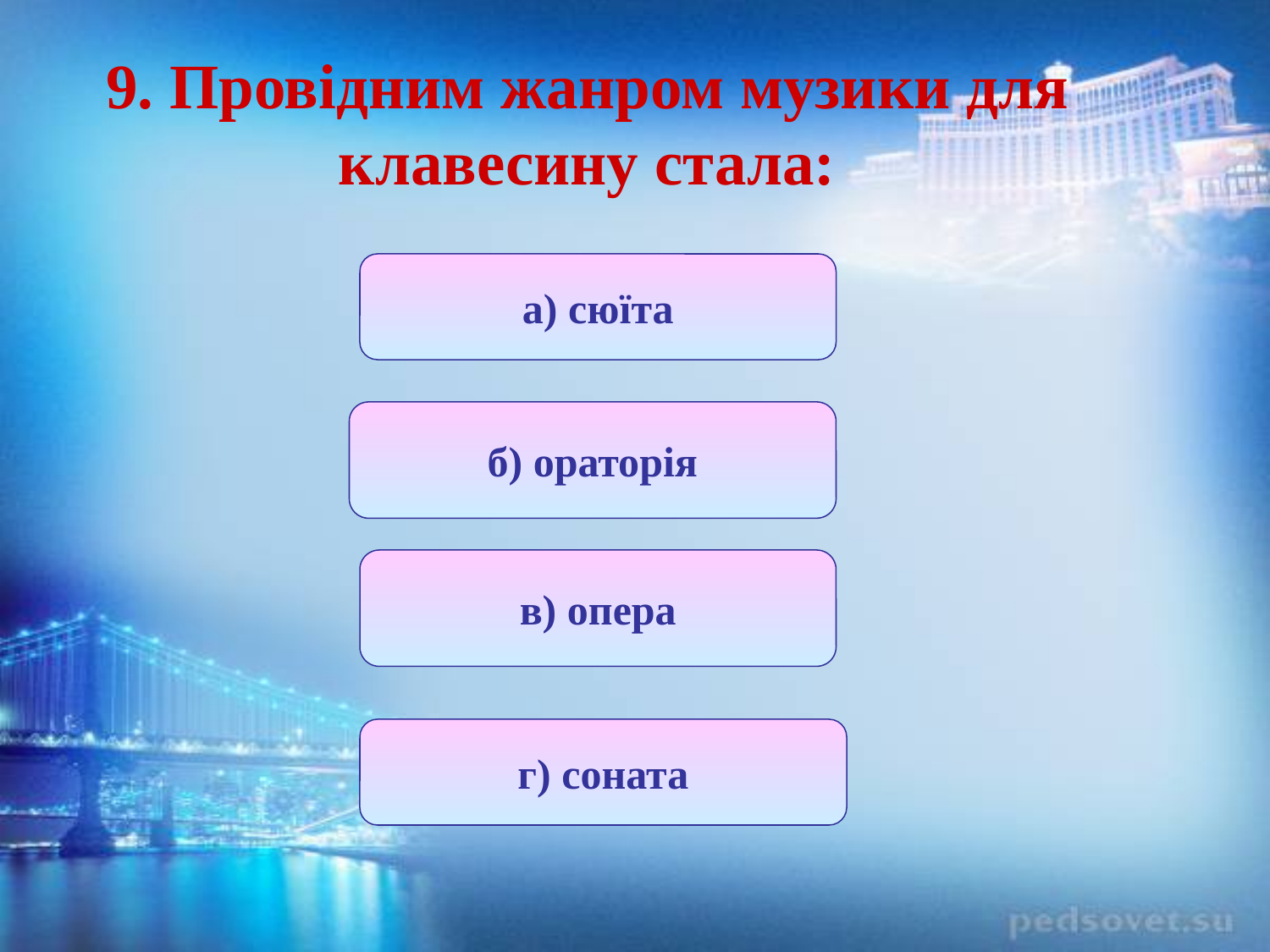

9. Провідним жанром музики для клавесину стала:
а) сюїта
б) ораторія
в) опера
г) соната